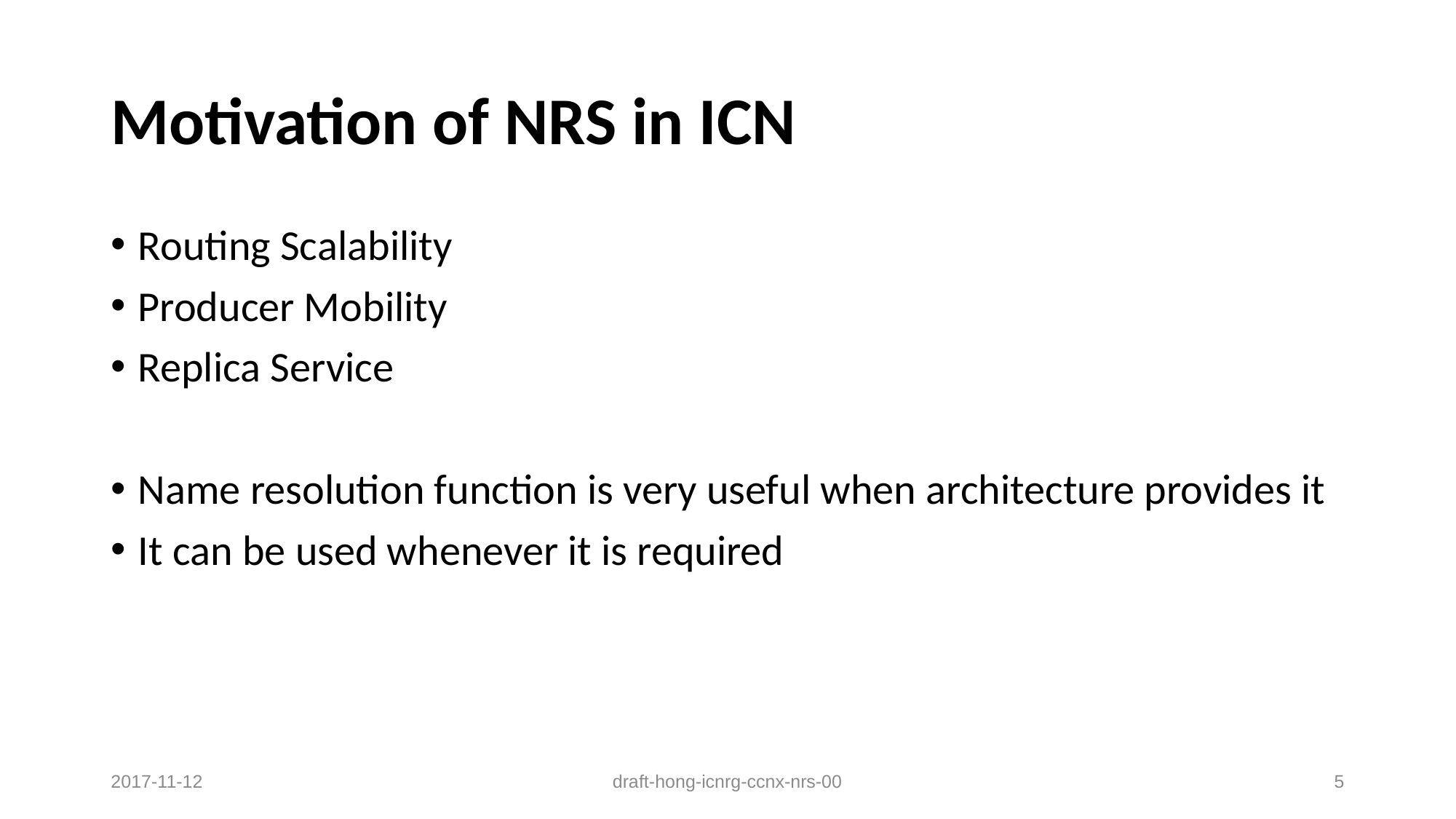

# Motivation of NRS in ICN
Routing Scalability
Producer Mobility
Replica Service

Name resolution function is very useful when architecture provides it
It can be used whenever it is required

2017-11-12
draft-hong-icnrg-ccnx-nrs-00
5